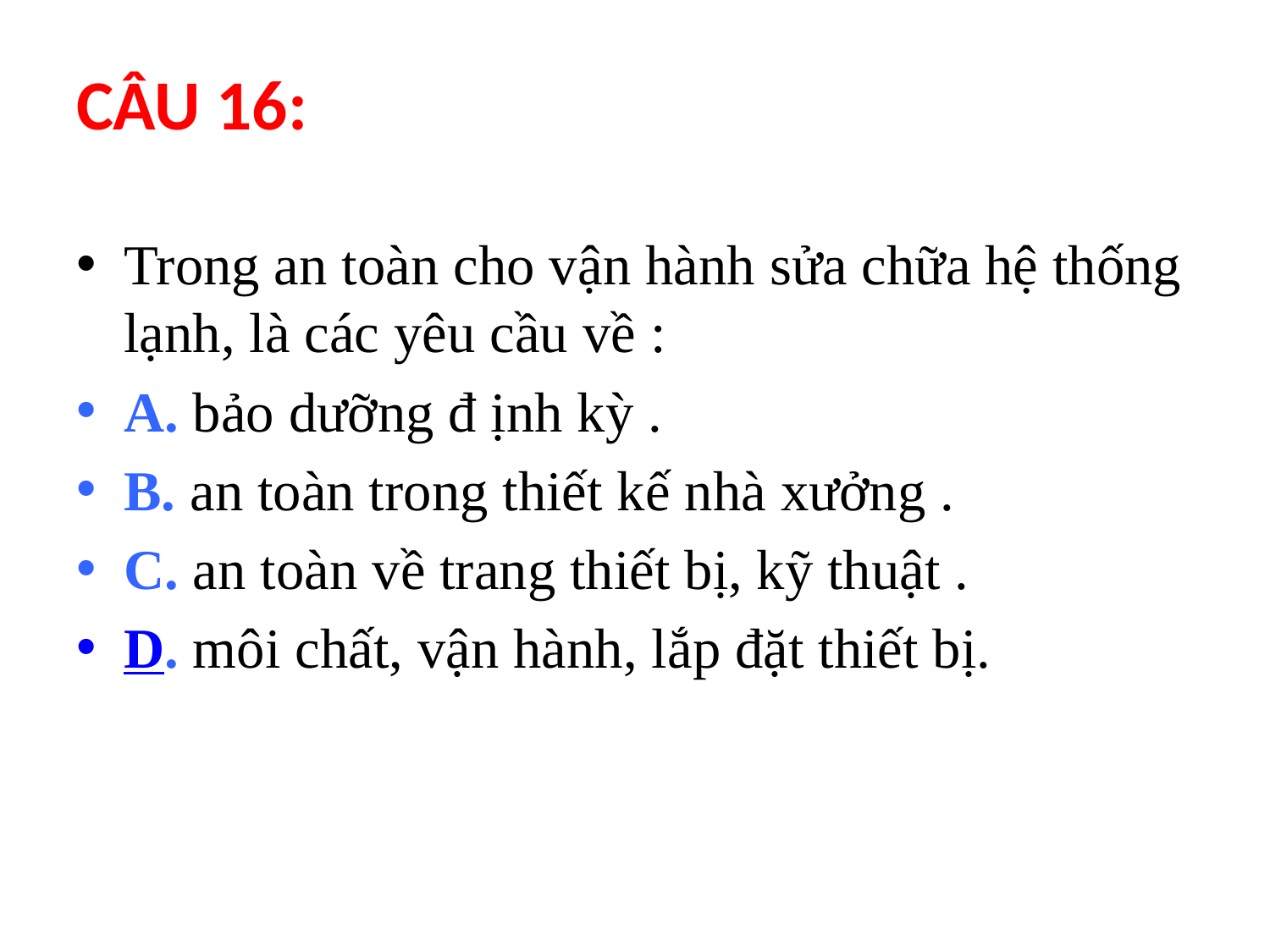

# CÂU 16:
Trong an toàn cho vận hành sửa chữa hệ thống lạnh, là các yêu cầu về :
A. bảo dưỡng đ ịnh kỳ .
B. an toàn trong thiết kế nhà xưởng .
C. an toàn về trang thiết bị, kỹ thuật .
D. môi chất, vận hành, lắp đặt thiết bị.